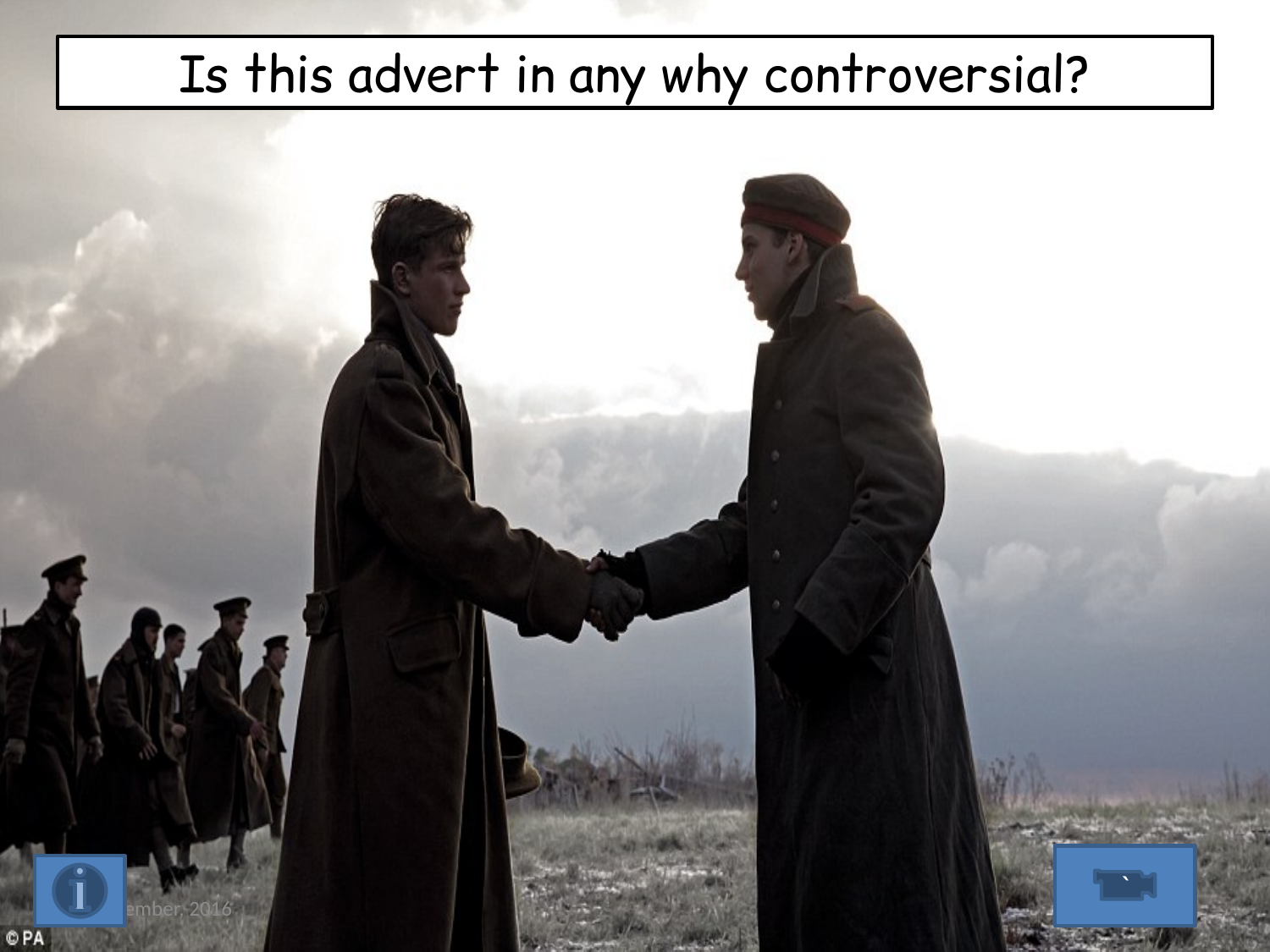

Is this advert in any why controversial?
`

6 December, 2016